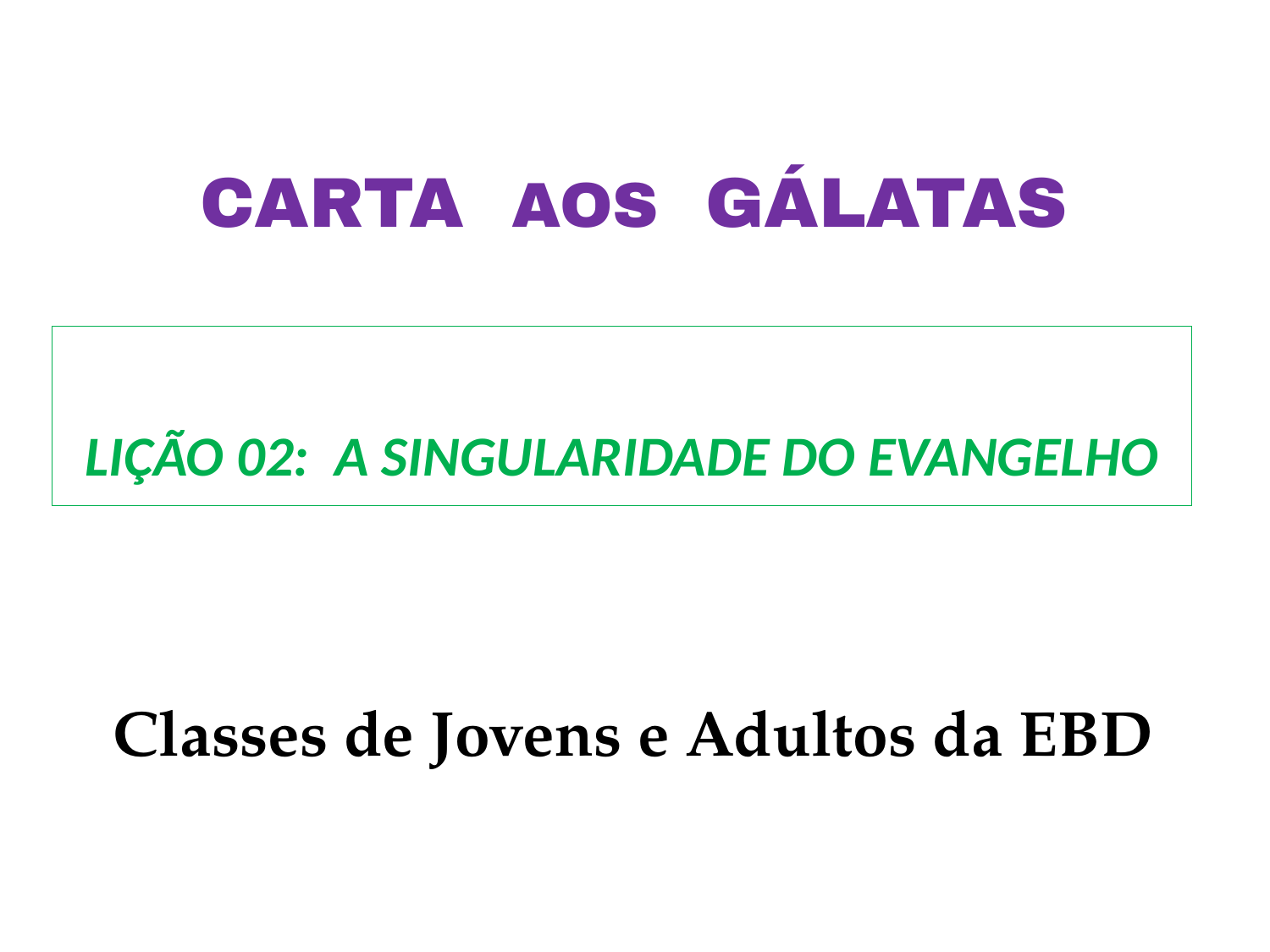

CARTA  AOS  GÁLATAS

LIÇÃO 02:  A SINGULARIDADE DO EVANGELHO
Classes de Jovens e Adultos da EBD